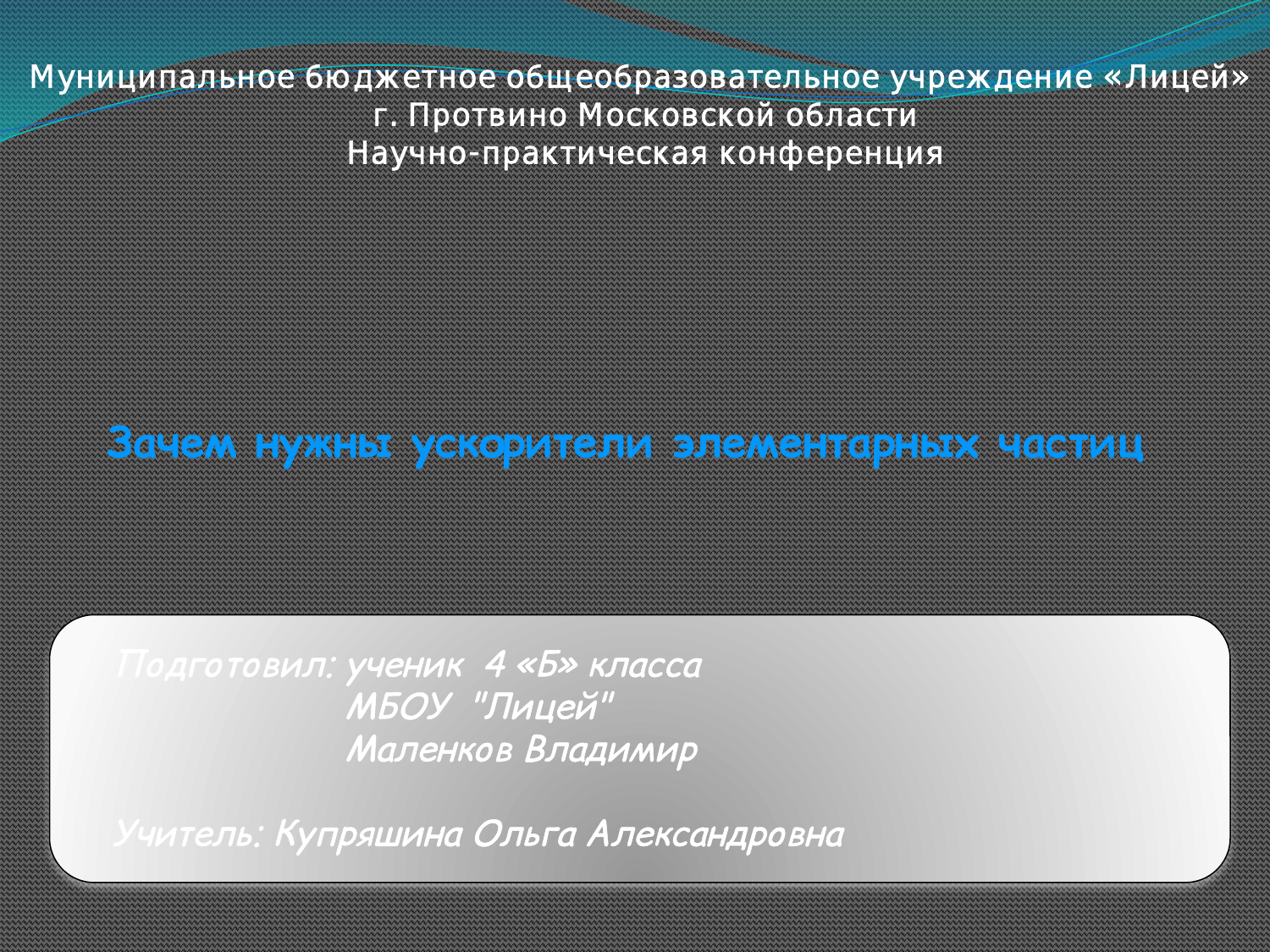

Муниципальное бюджетное общеобразовательное учреждение «Лицей»
г. Протвино Московской области
Научно-практическая конференция
# Зачем нужны ускорители элементарных частиц

Подготовил: ученик  4 «Б» класса
                      МБОУ  "Лицей"
                      Маленков Владимир

Учитель: Купряшина Ольга Александровна